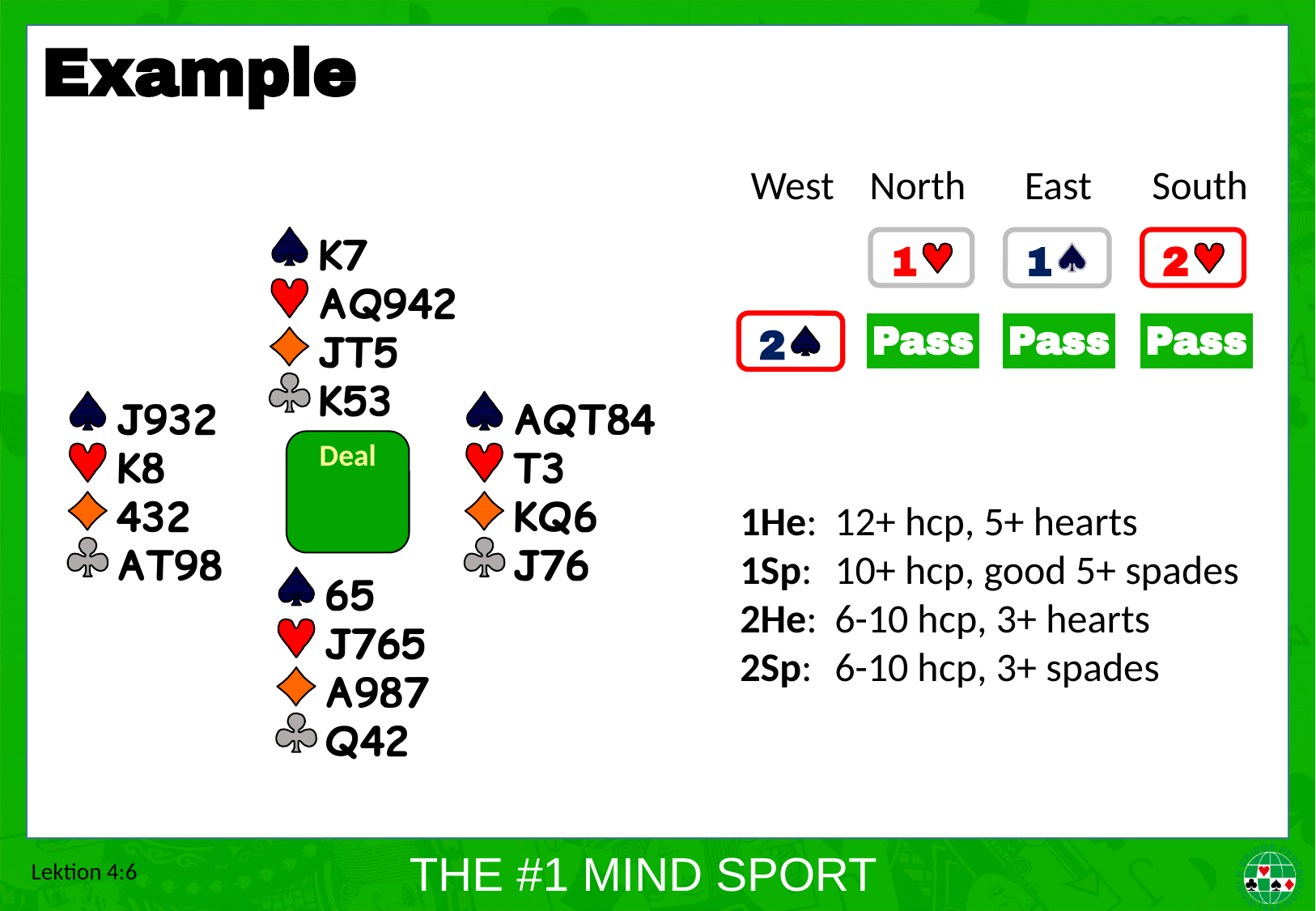

# Example
West	North	East	South
K7
AQ942
JT5
K53

1

1

2

2

Pass
Pass
Pass
J932
K8
432
AT98

AQT84
T3
KQ6
J76

Deal
1He:	12+ hcp, 5+ hearts
1Sp:	10+ hcp, good 5+ spades
2He:	6-10 hcp, 3+ hearts
2Sp:	6-10 hcp, 3+ spades
65
J765
A987
Q42